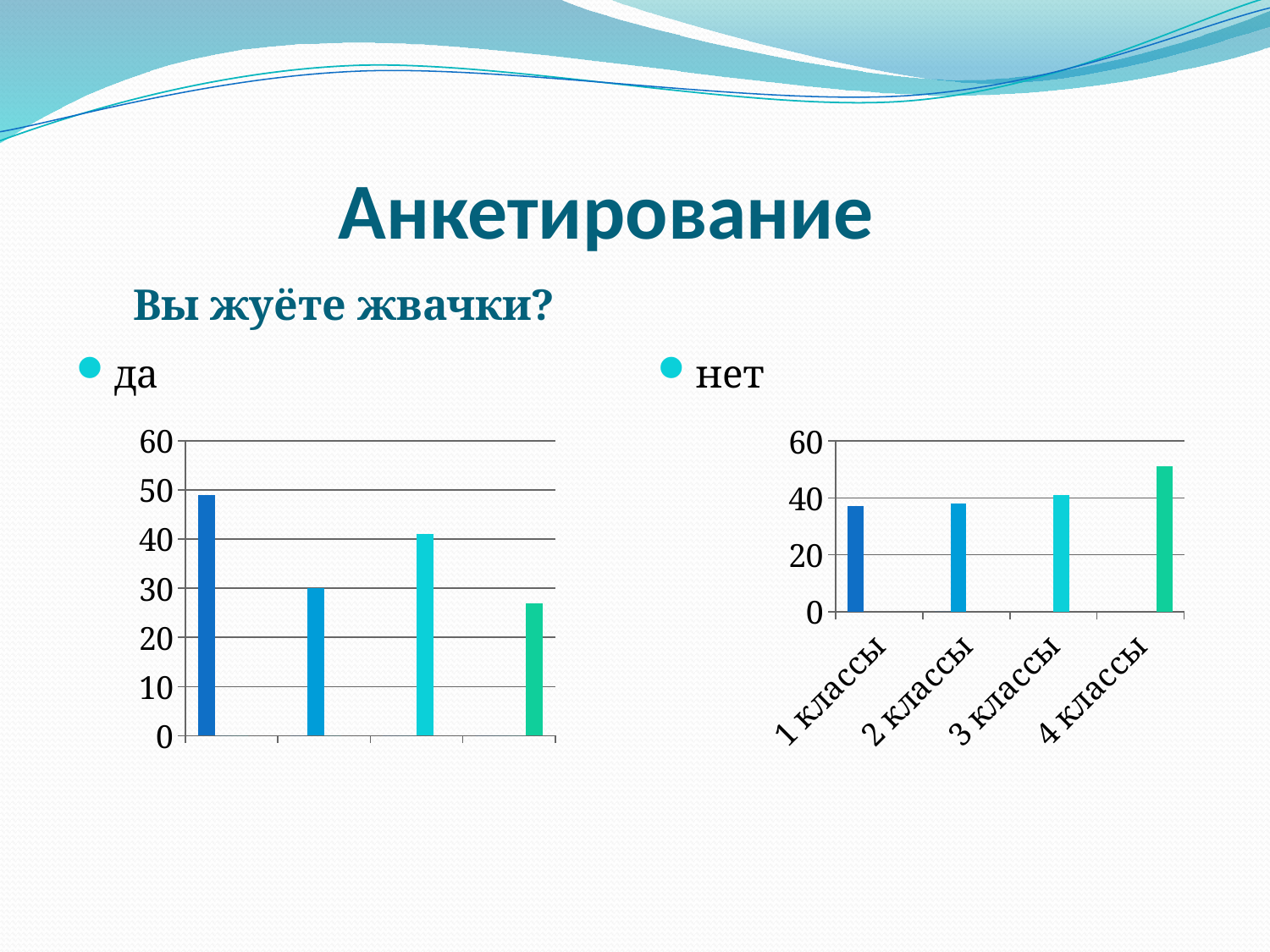

# Анкетирование
Вы жуёте жвачки?

да
нет

### Chart

| Category |  2 |  3 |  4 |  5 |
|---|---|---|---|---|
| 1 классы | 49.0 | 0.0 | 0.0 | None |
| 2 классы | 0.0 | 30.0 | 0.0 | None |
| 3 классы | 0.0 | 0.0 | 41.0 | None |
| 4 классы | 0.0 | 0.0 | 0.0 | 27.0 |

### Chart

| Category | Ряд 1 | Ряд 2 | Ряд 3 | Ряд 4 |
|---|---|---|---|---|
| 1 классы | 37.0 | None | None | None |
| 2 классы | 0.0 | 38.0 | None | None |
| 3 классы | None | None | 41.0 | None |
| 4 классы | None | None | None | 51.0 |